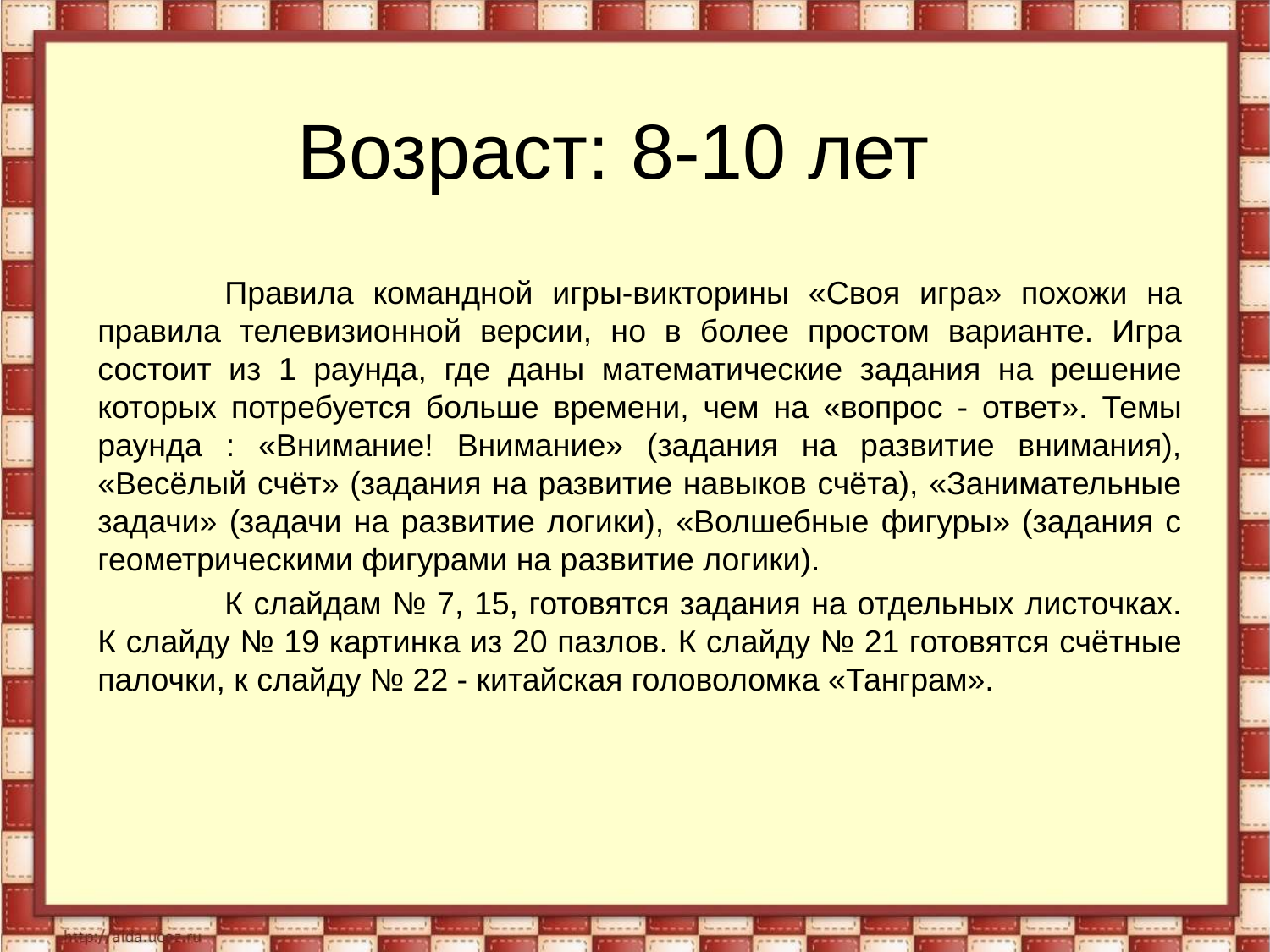

# Возраст: 8-10 лет
	Правила командной игры-викторины «Своя игра» похожи на правила телевизионной версии, но в более простом варианте. Игра состоит из 1 раунда, где даны математические задания на решение которых потребуется больше времени, чем на «вопрос - ответ». Темы раунда : «Внимание! Внимание» (задания на развитие внимания), «Весёлый счёт» (задания на развитие навыков счёта), «Занимательные задачи» (задачи на развитие логики), «Волшебные фигуры» (задания с геометрическими фигурами на развитие логики).
	К слайдам № 7, 15, готовятся задания на отдельных листочках. К слайду № 19 картинка из 20 пазлов. К слайду № 21 готовятся счётные палочки, к слайду № 22 - китайская головоломка «Танграм».